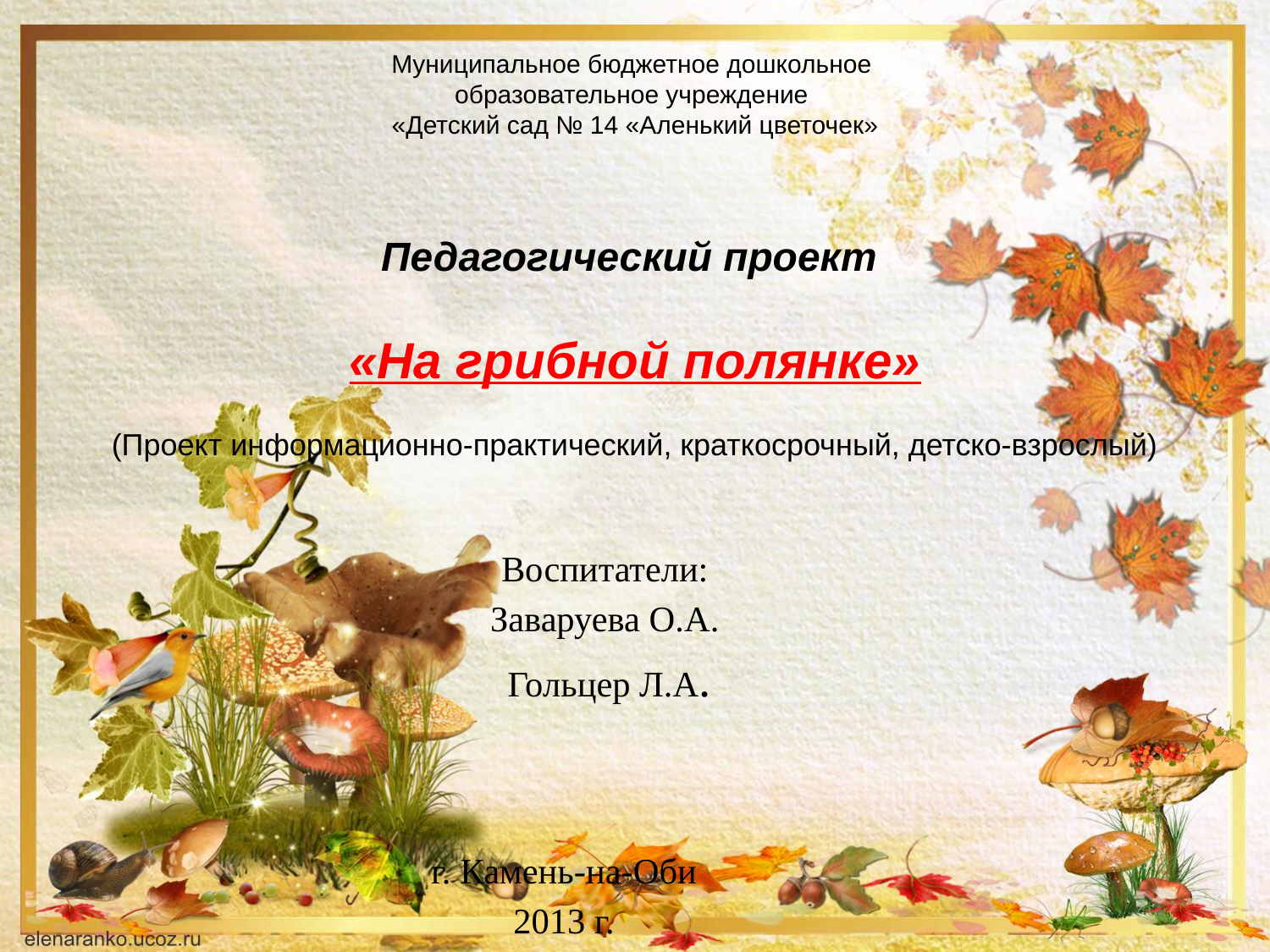

# Муниципальное бюджетное дошкольное образовательное учреждение «Детский сад № 14 «Аленький цветочек» Педагогический проект «На грибной полянке» (Проект информационно-практический, краткосрочный, детско-взрослый)
         Воспитатели:
            Заваруева О.А.
          Гольцер Л.А.

г. Камень-на-Оби
2013 г.